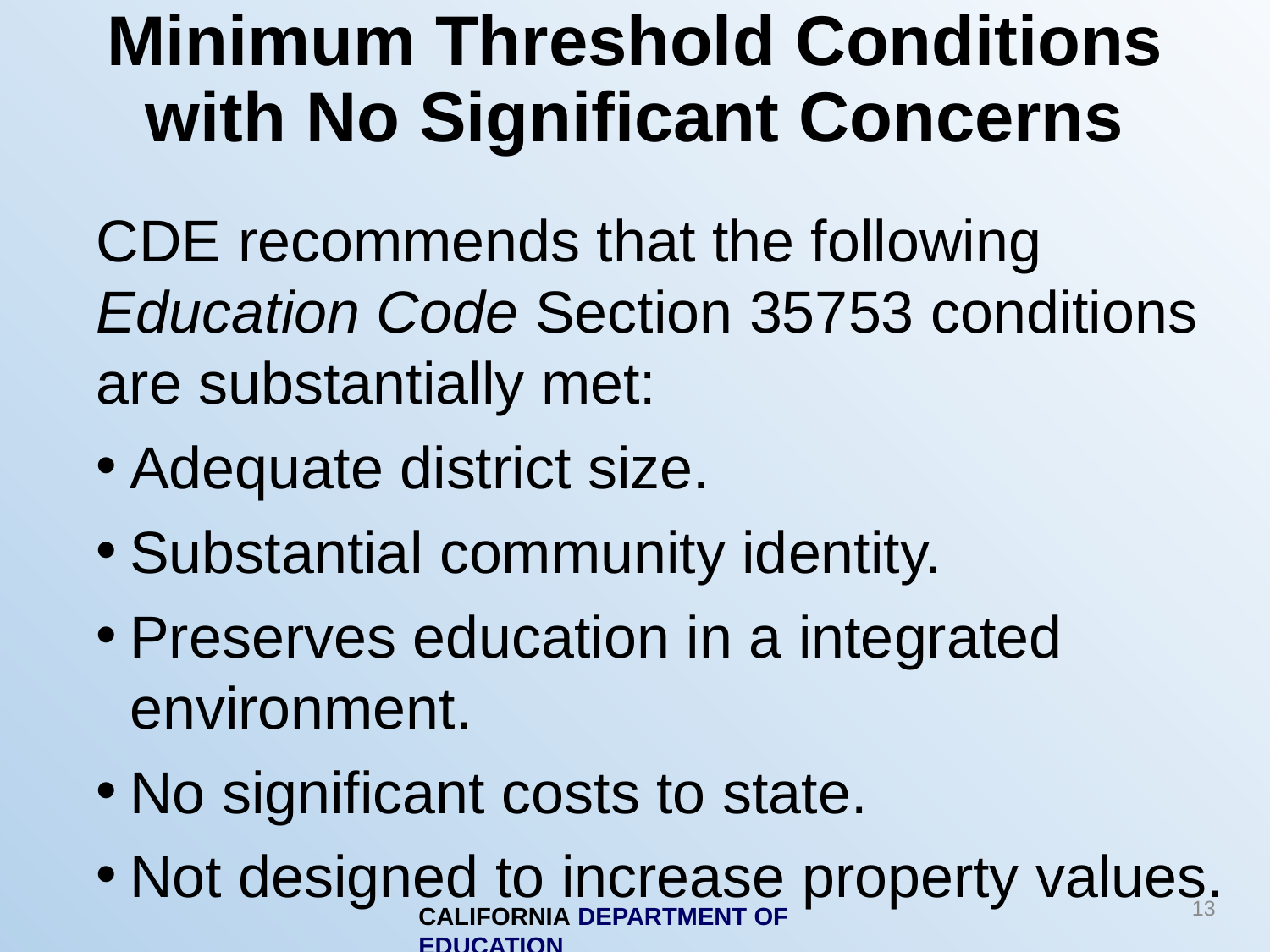

# Minimum Threshold Conditions with No Significant Concerns
CDE recommends that the following Education Code Section 35753 conditions are substantially met:
Adequate district size.
Substantial community identity.
Preserves education in a integrated environment.
No significant costs to state.
Not designed to increase property values.

13